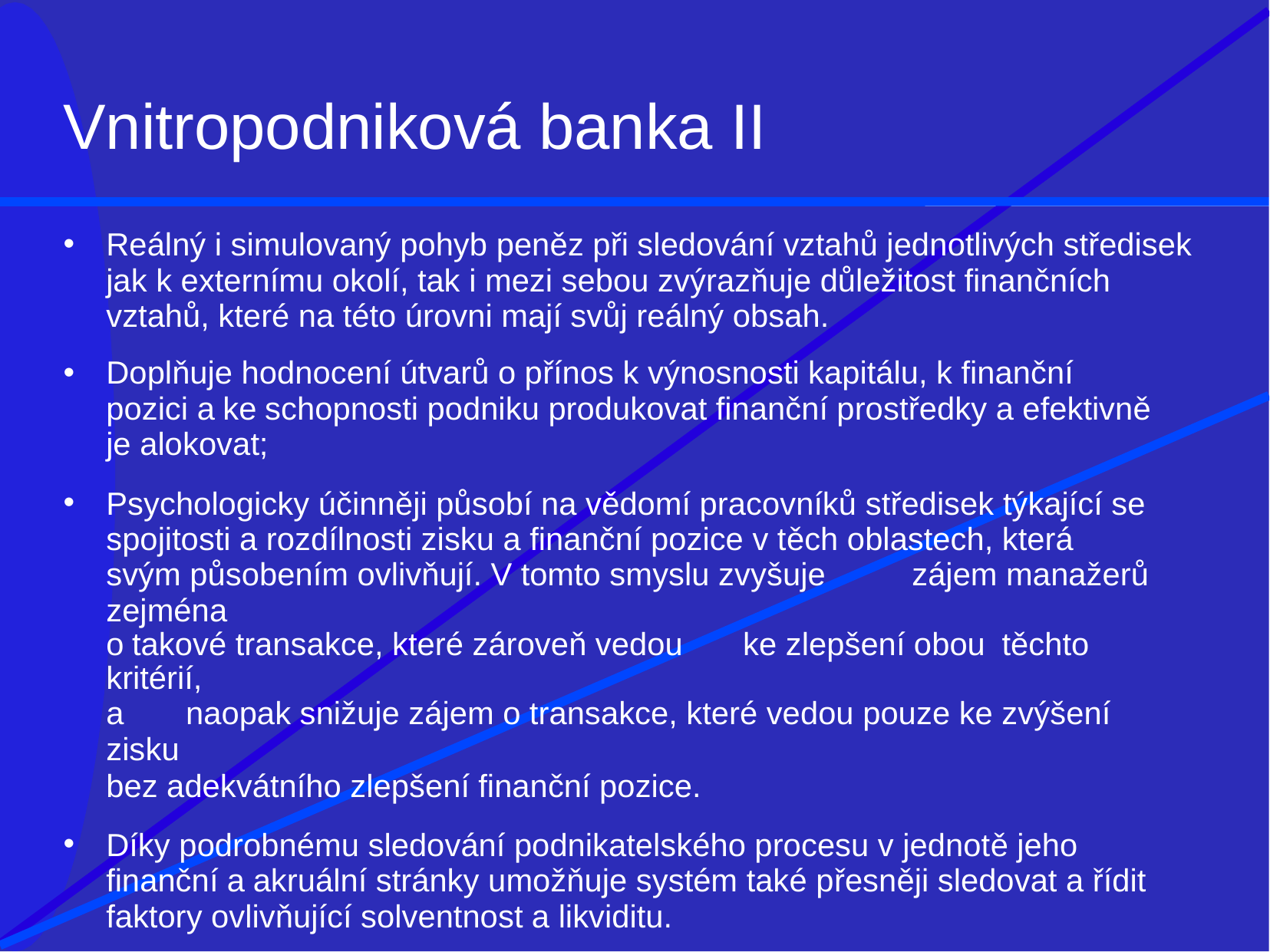

# Vnitropodniková banka II
Reálný i simulovaný pohyb peněz při sledování vztahů jed­notlivých středisek jak k externímu okolí, tak i mezi sebou zvýrazňuje důležitost finančních vztahů, které na této úrovni mají svůj reálný obsah.
Doplňuje hodnocení útvarů o přínos k výnosnosti kapitálu, k finanční pozici a ke schopnosti podniku produkovat finanční prostředky a efektivně je alokovat;
Psychologicky účinněji působí na vědomí pracovníků středisek týkající se spojitosti a rozdílnosti zisku a finanční pozice v těch oblastech, která svým působením ovlivňují. V tomto smyslu zvyšuje	zájem manažerů zejména
o takové transakce, které zároveň vedou	ke zlepšení obou	těchto	kritérií,
a	naopak snižuje zájem o transakce, které vedou pouze ke zvýšení zisku
bez adekvátního zlepšení finanční pozice.
Díky podrobnému sledování podnikatelského procesu v jednotě jeho finanční a akruální stránky umožňuje systém také přesněji sledovat a řídit faktory ovlivňující solventnost a likviditu.